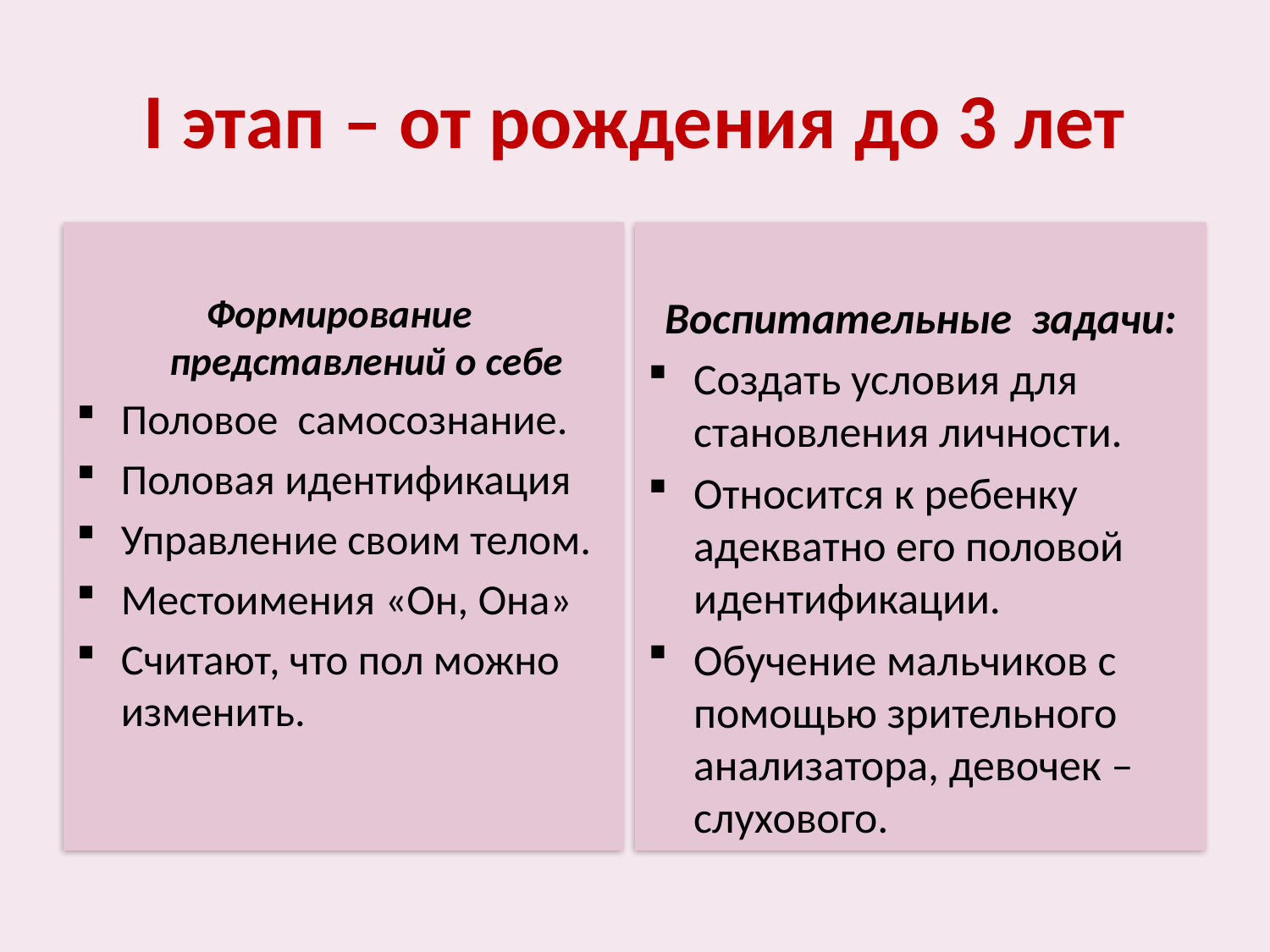

# I этап – от рождения до 3 лет

Формирование  представлений о себе
Половое  самосознание.
Половая идентификация
Управление своим телом.
Местоимения «Он, Она»
Считают, что пол можно изменить.

Воспитательные  задачи:
Создать условия для становления личности.
Относится к ребенку адекватно его половой идентификации.
Обучение мальчиков с помощью зрительного анализатора, девочек – слухового.